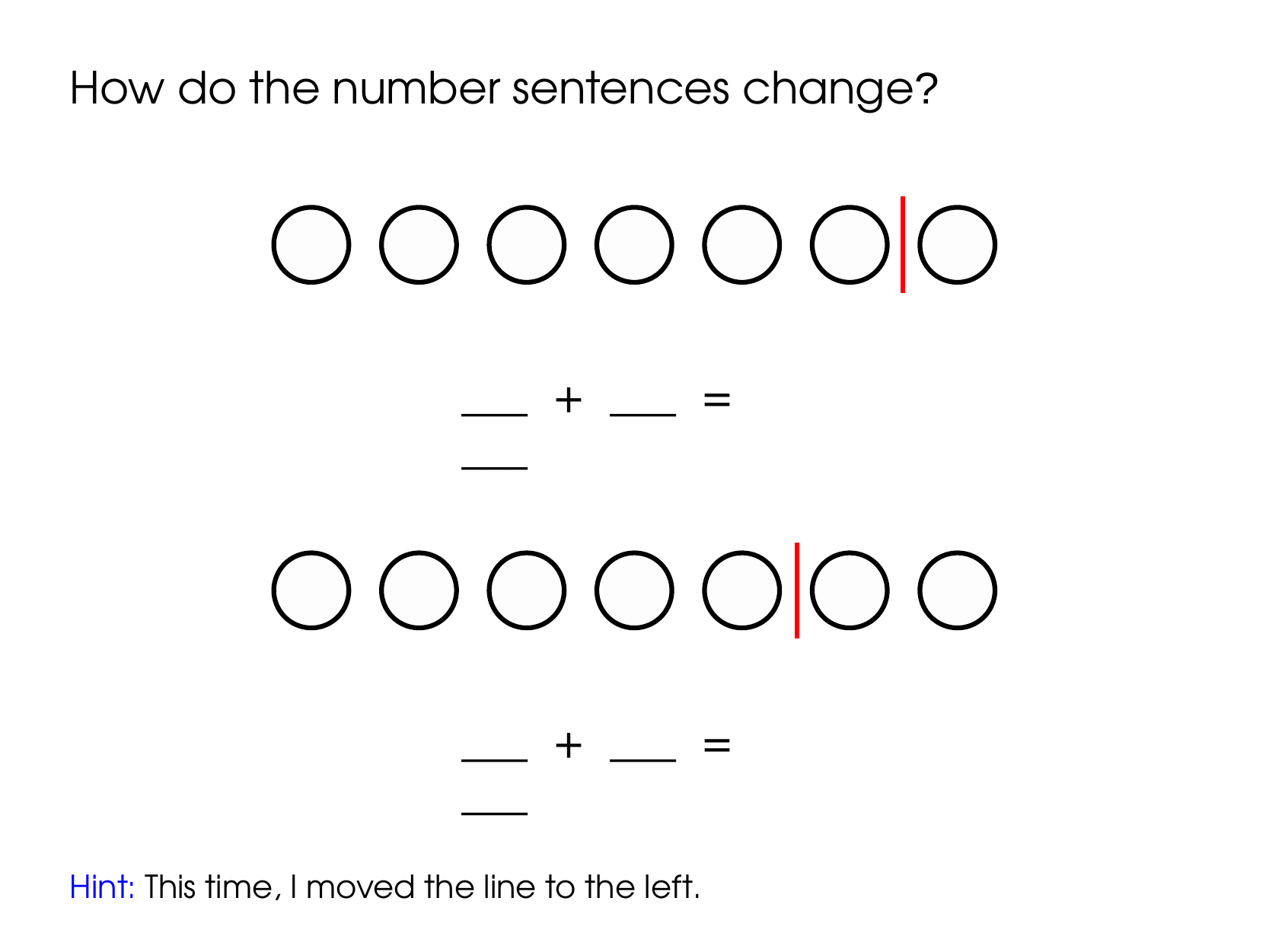

How do the number sentences change?

___  +  ___  =  ___

___  +  ___  =  ___
Hint: This time, I moved the line to the left.